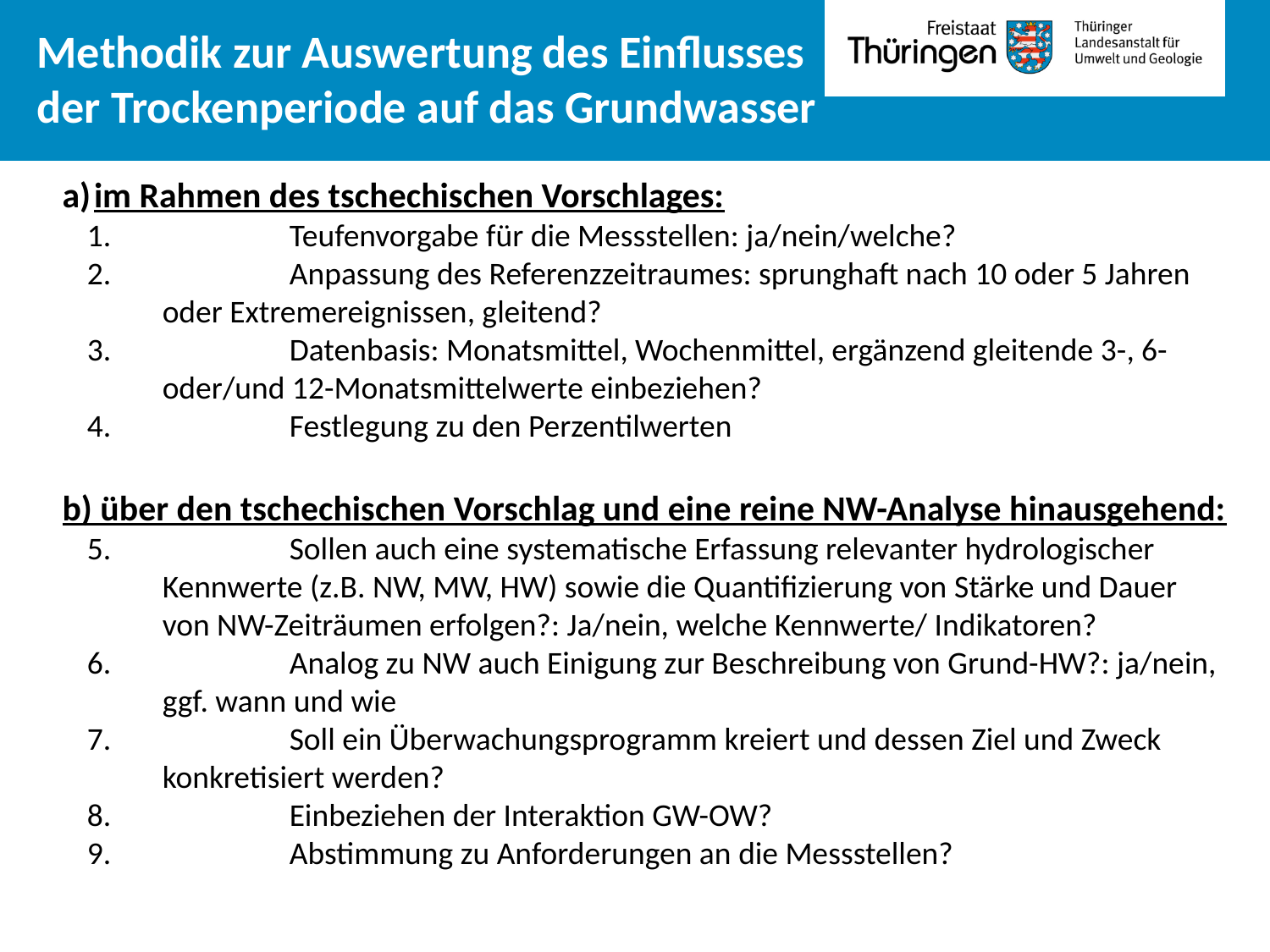

Methodik zur Auswertung des Einflusses
der Trockenperiode auf das Grundwasser
im Rahmen des tschechischen Vorschlages:
	Teufenvorgabe für die Messstellen: ja/nein/welche?
	Anpassung des Referenzzeitraumes: sprunghaft nach 10 oder 5 Jahren oder Extremereignissen, gleitend?
	Datenbasis: Monatsmittel, Wochenmittel, ergänzend gleitende 3-, 6- oder/und 12-Monatsmittelwerte einbeziehen?
	Festlegung zu den Perzentilwerten

b) über den tschechischen Vorschlag und eine reine NW-Analyse hinausgehend:
	Sollen auch eine systematische Erfassung relevanter hydrologischer Kennwerte (z.B. NW, MW, HW) sowie die Quantifizierung von Stärke und Dauer von NW-Zeiträumen erfolgen?: Ja/nein, welche Kennwerte/ Indikatoren?
	Analog zu NW auch Einigung zur Beschreibung von Grund-HW?: ja/nein, ggf. wann und wie
	Soll ein Überwachungsprogramm kreiert und dessen Ziel und Zweck konkretisiert werden?
	Einbeziehen der Interaktion GW-OW?
	Abstimmung zu Anforderungen an die Messstellen?